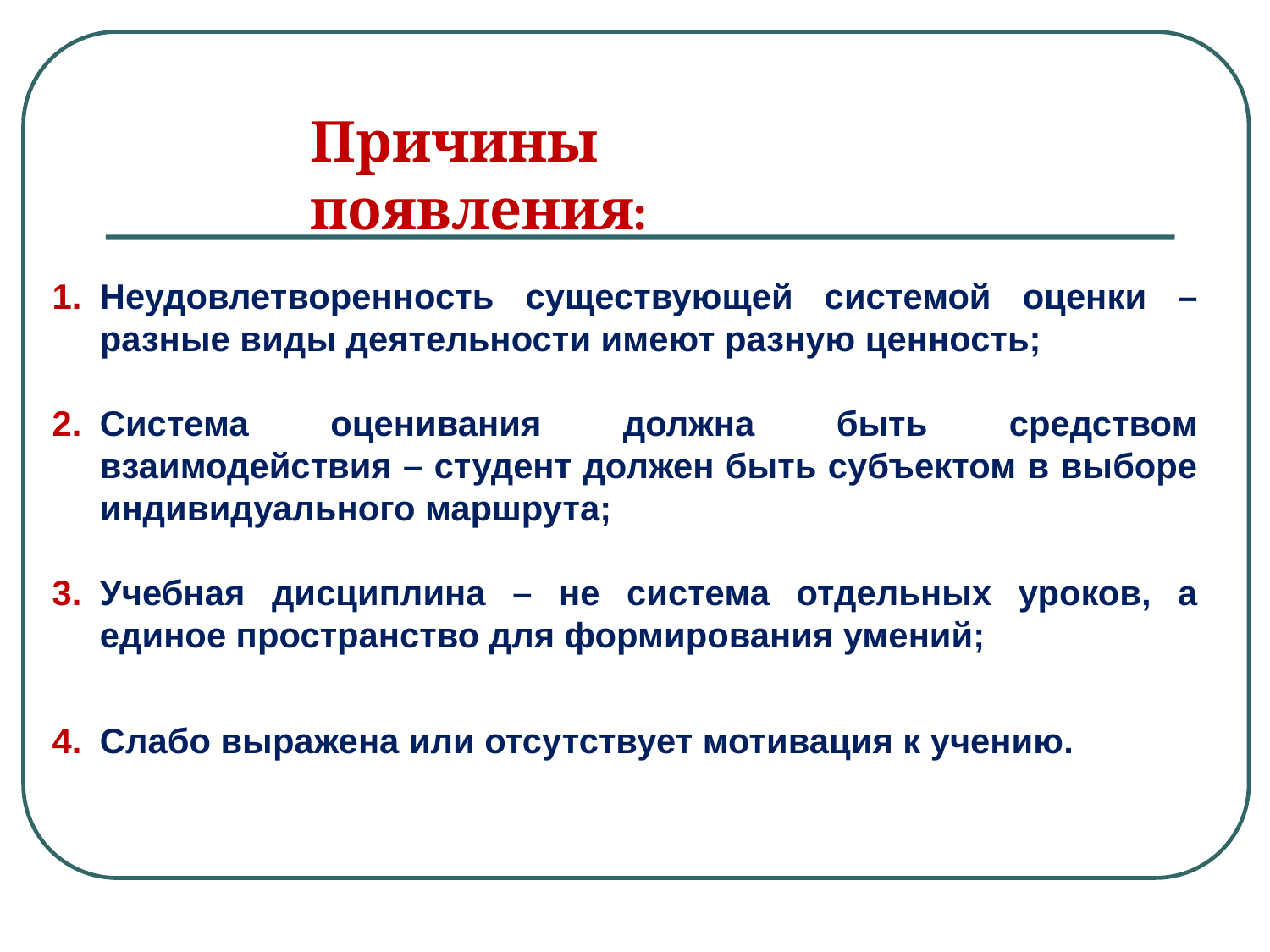

Причины появления:
Неудовлетворенность существующей системой оценки – разные виды деятельности имеют разную ценность;

Система оценивания должна быть средством взаимодействия – студент должен быть субъектом в выборе индивидуального маршрута;

Учебная дисциплина – не система отдельных уроков, а единое пространство для формирования умений;

Слабо выражена или отсутствует мотивация к учению.